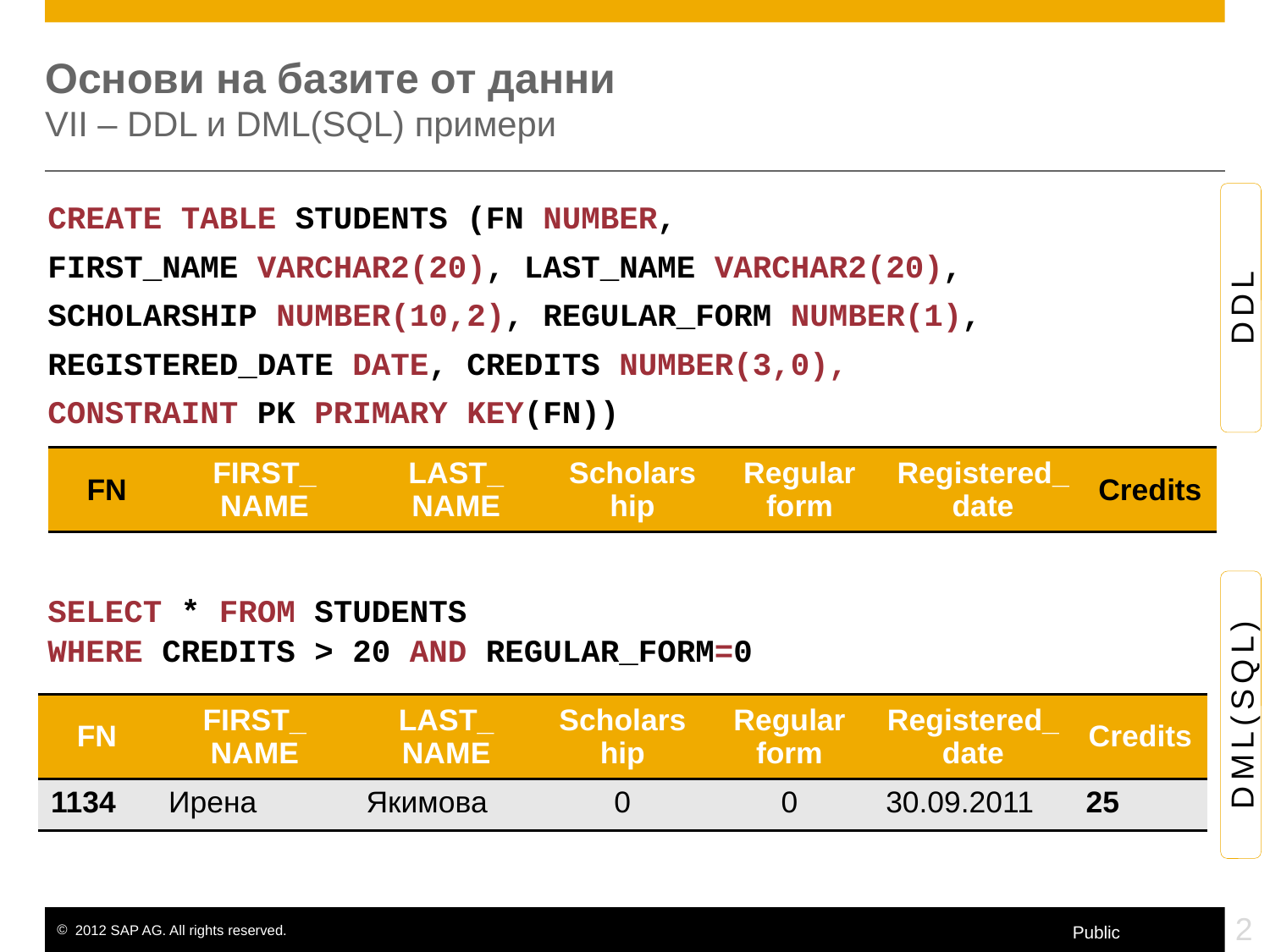

# Основи на базите от данни VII – DDL и DML(SQL) примери
DDL
CREATE TABLE STUDENTS (FN NUMBER,
FIRST_NAME VARCHAR2(20), LAST_NAME VARCHAR2(20),
SCHOLARSHIP NUMBER(10,2), REGULAR_FORM NUMBER(1),
REGISTERED_DATE DATE, CREDITS NUMBER(3,0),
CONSTRAINT PK PRIMARY KEY(FN))
| FN | FIRST\_ NAME | LAST\_ NAME | Scholarship | Regular form | Registered\_date | Credits |
| --- | --- | --- | --- | --- | --- | --- |
DML(SQL)
SELECT * FROM STUDENTS
WHERE CREDITS > 20 AND REGULAR_FORM=0
| FN | FIRST\_ NAME | LAST\_ NAME | Scholarship | Regular form | Registered\_date | Credits |
| --- | --- | --- | --- | --- | --- | --- |
| 1134 | Ирена | Якимова | 0 | 0 | 30.09.2011 | 25 |
2